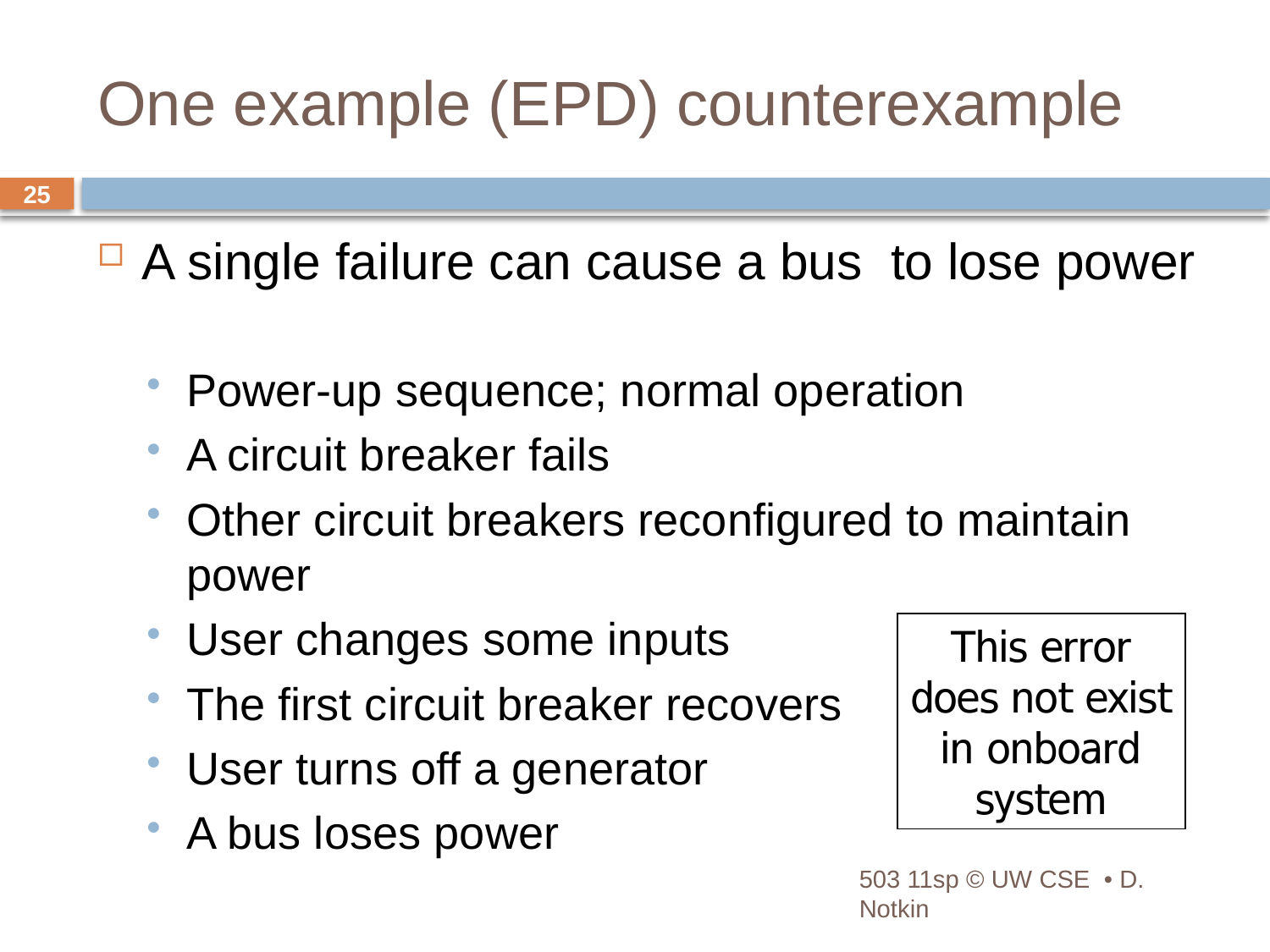

# One example (EPD) counterexample
25
A single failure can cause a bus  to lose power
Power-up sequence; normal operation
A circuit breaker fails
Other circuit breakers reconfigured to maintain power
User changes some inputs
The first circuit breaker recovers
User turns off a generator
A bus loses power

This error does not exist in onboard system
503 11sp © UW CSE  • D. Notkin